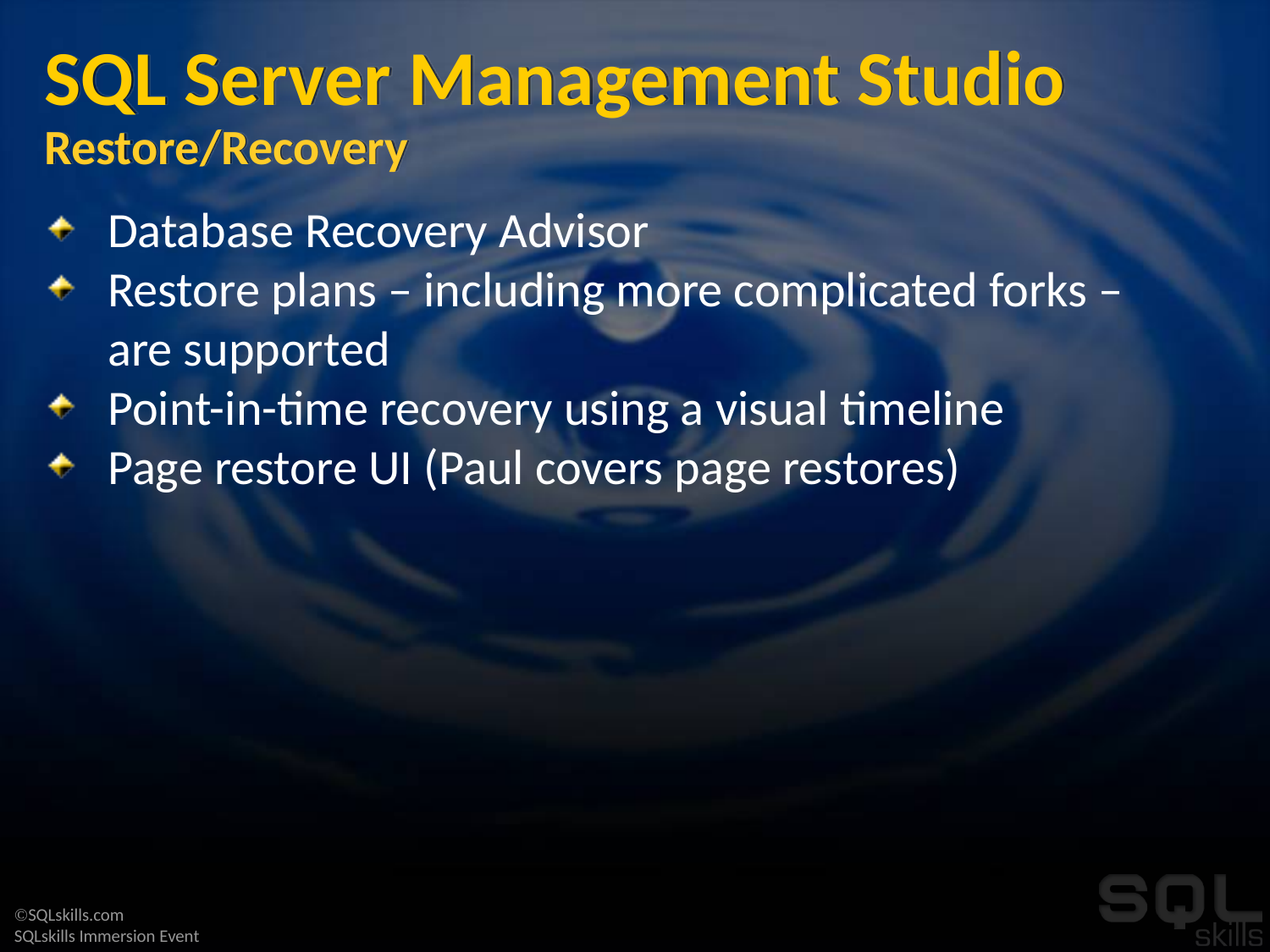

# SQL Server Management Studio Restore/Recovery
Database Recovery Advisor
Restore plans – including more complicated forks – are supported
Point-in-time recovery using a visual timeline
Page restore UI (Paul covers page restores)